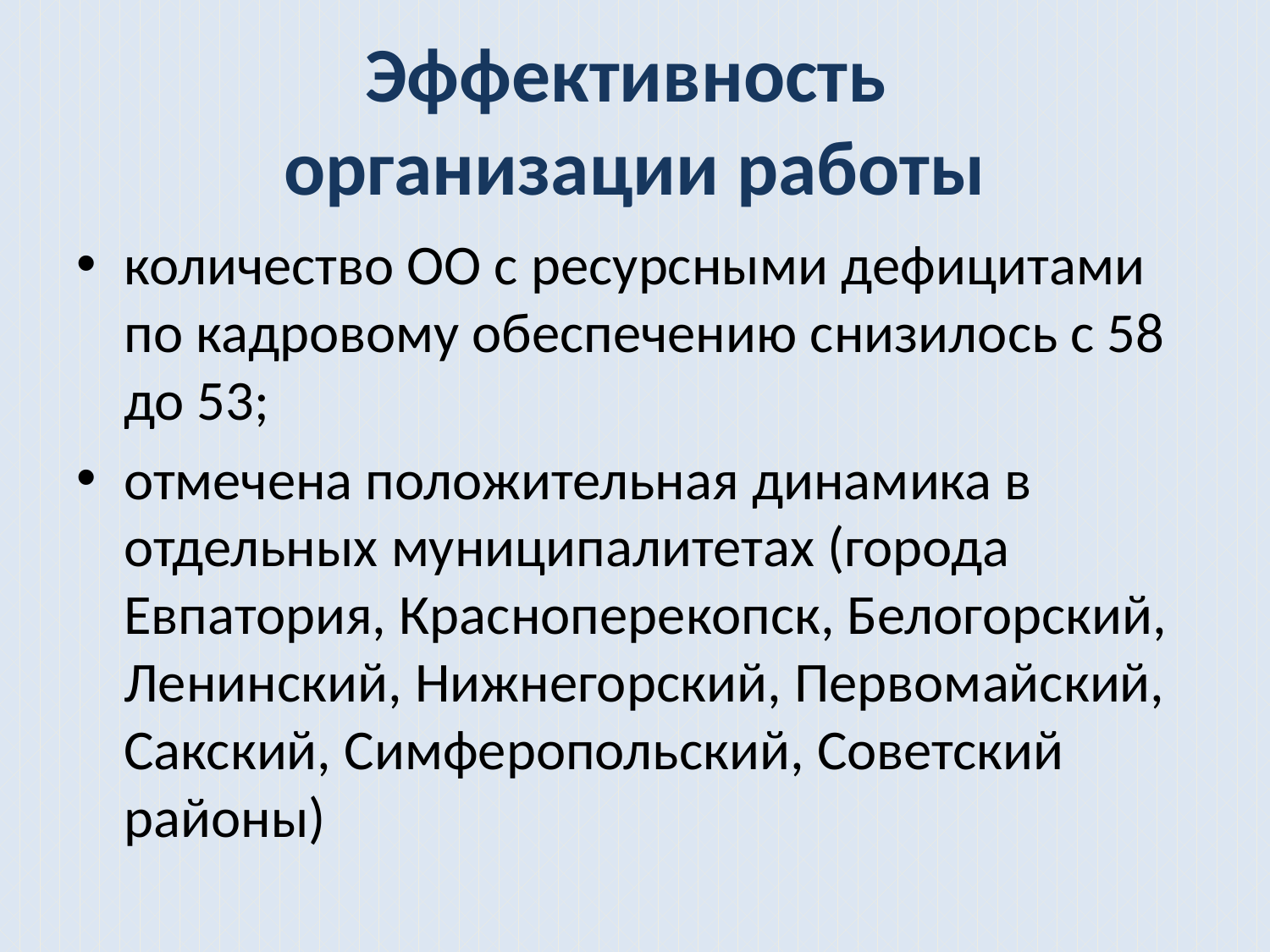

# Эффективность организации работы
количество ОО с ресурсными дефицитами по кадровому обеспечению снизилось с 58 до 53;
отмечена положительная динамика в отдельных муниципалитетах (города Евпатория, Красноперекопск, Белогорский, Ленинский, Нижнегорский, Первомайский, Сакский, Симферопольский, Советский районы)